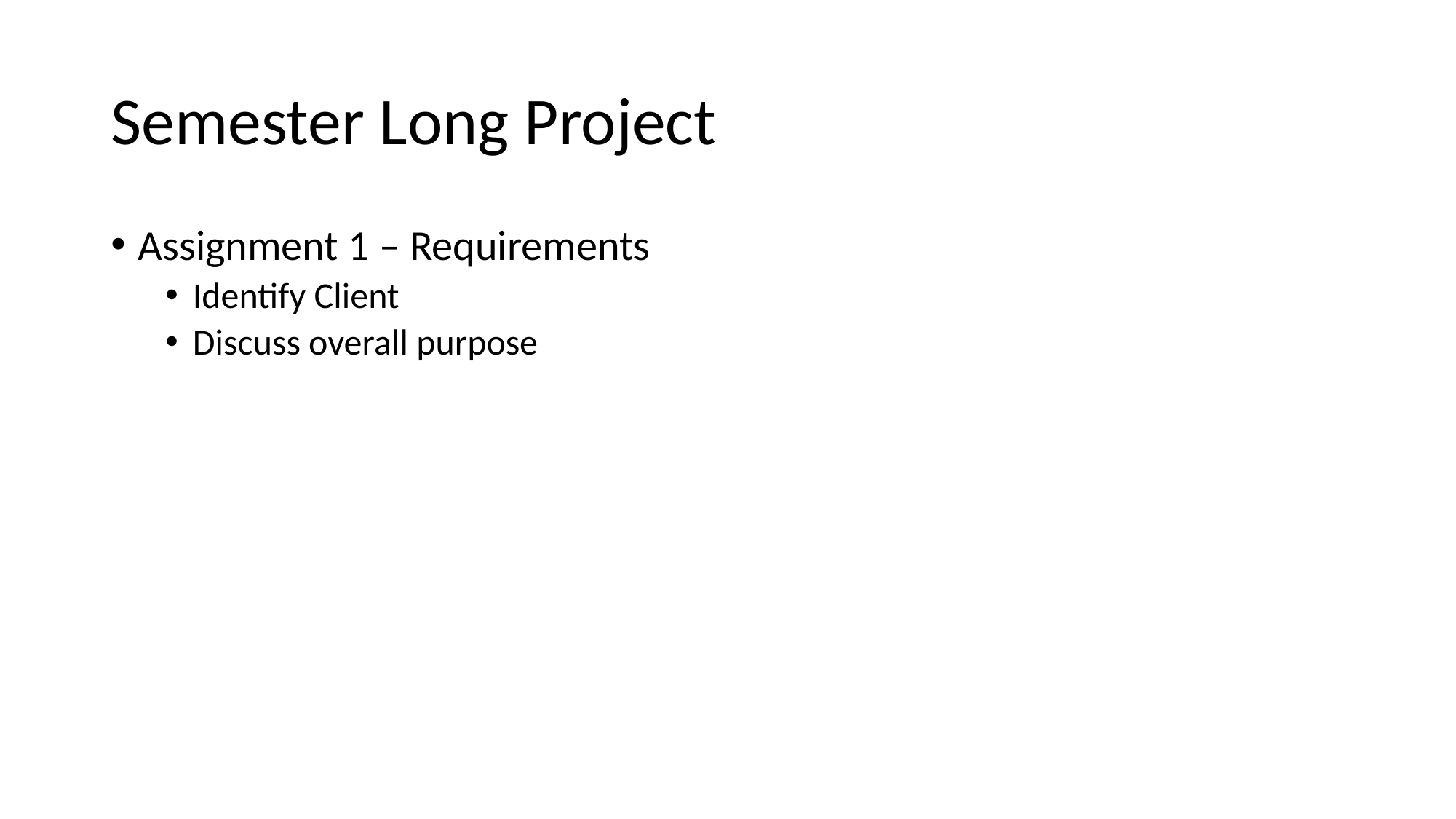

# Semester Long Project
Assignment 1 – Requirements
Identify Client
Discuss overall purpose